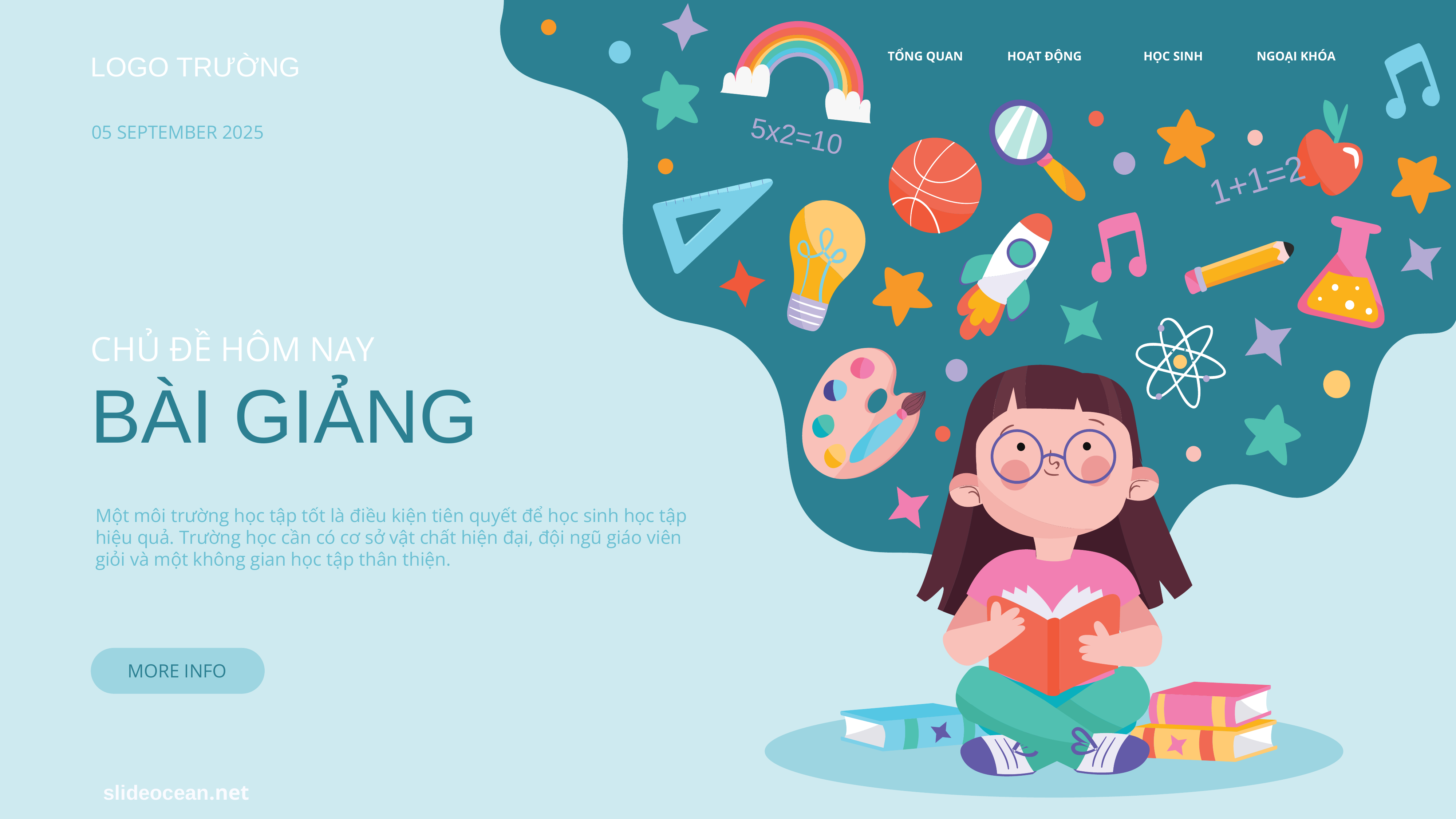

TỔNG QUAN
HOẠT ĐỘNG
HỌC SINH
NGOẠI KHÓA
LOGO TRƯỜNG
05 SEPTEMBER 2025
CHỦ ĐỀ HÔM NAY
BÀI GIẢNG
Một môi trường học tập tốt là điều kiện tiên quyết để học sinh học tập hiệu quả. Trường học cần có cơ sở vật chất hiện đại, đội ngũ giáo viên giỏi và một không gian học tập thân thiện.

MORE INFO

5x2=10

1+1=2

slideocean.net